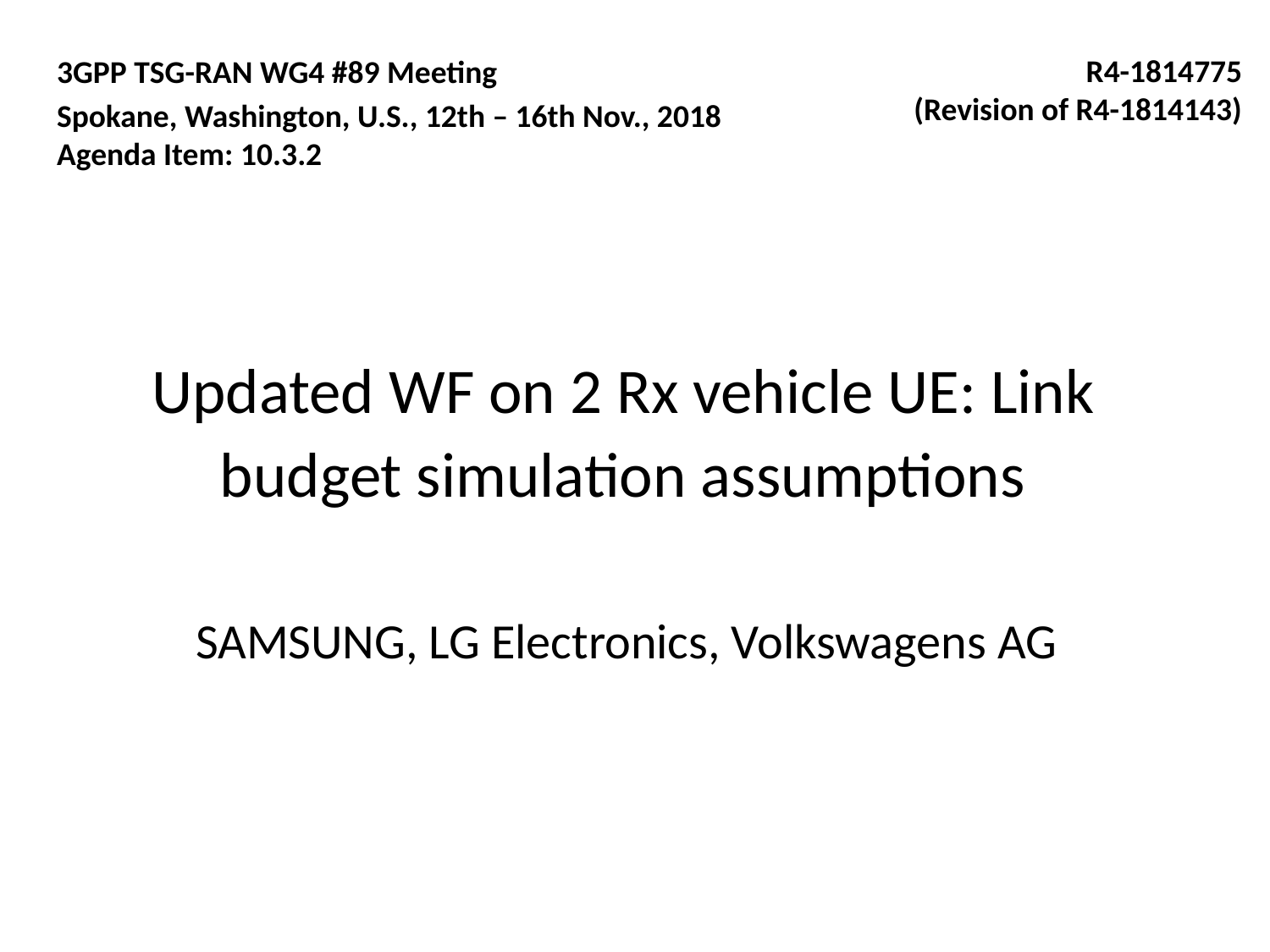

3GPP TSG-RAN WG4 #89 Meeting
Spokane, Washington, U.S., 12th – 16th Nov., 2018
Agenda Item: 10.3.2
R4-1814775
(Revision of R4-1814143)
# Updated WF on 2 Rx vehicle UE: Link  budget simulation assumptions
SAMSUNG, LG Electronics, Volkswagens AG